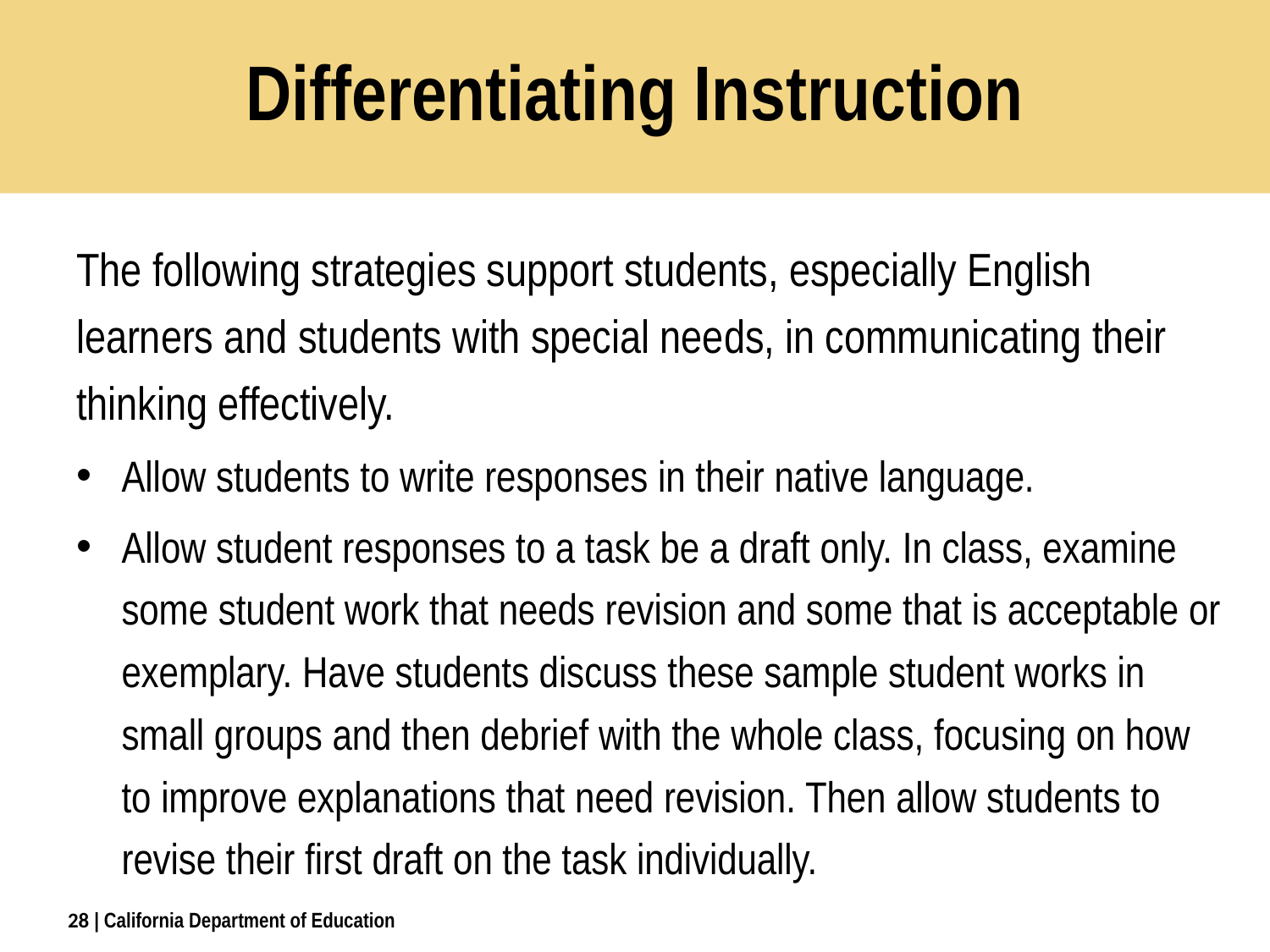

# Differentiating Instruction
The following strategies support students, especially English learners and students with special needs, in communicating their thinking effectively.
Allow students to write responses in their native language.
Allow student responses to a task be a draft only. In class, examine some student work that needs revision and some that is acceptable or exemplary. Have students discuss these sample student works in small groups and then debrief with the whole class, focusing on how to improve explanations that need revision. Then allow students to revise their first draft on the task individually.
28
| California Department of Education